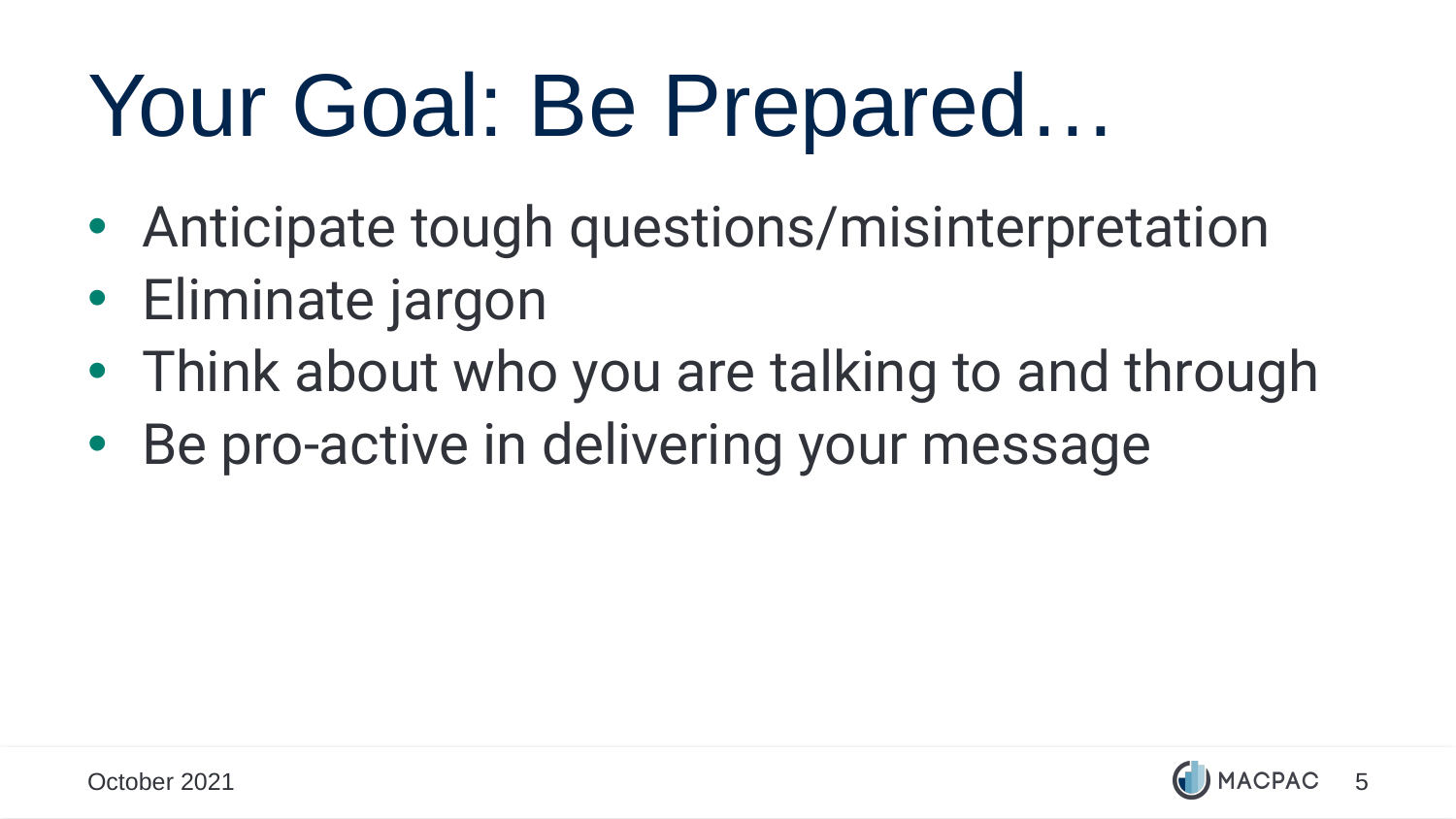

# Your Goal: Be Prepared…
Anticipate tough questions/misinterpretation
Eliminate jargon
Think about who you are talking to and through
Be pro-active in delivering your message
October 2021
5